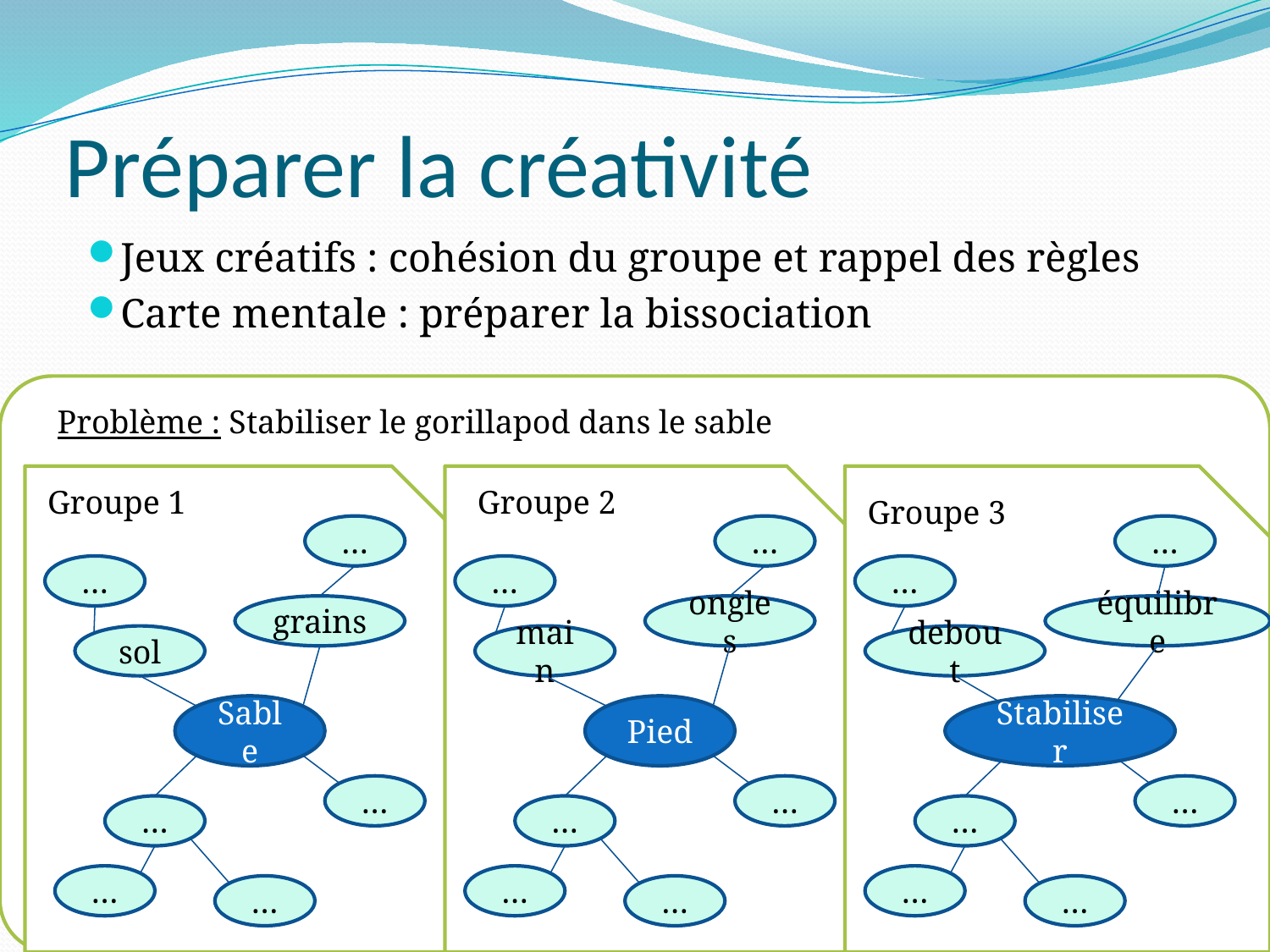

# Préparer la créativité
Jeux créatifs : cohésion du groupe et rappel des règles
Carte mentale : préparer la bissociation

Problème : Stabiliser le gorillapod dans le sable

Groupe 1
Groupe 2
Groupe 3
…
…
…
…
…
…
grains
ongles
équilibre
sol
main
debout
Sable
Pied
Stabiliser
…
…
…
…
…
…
…
…
…
…
…
…